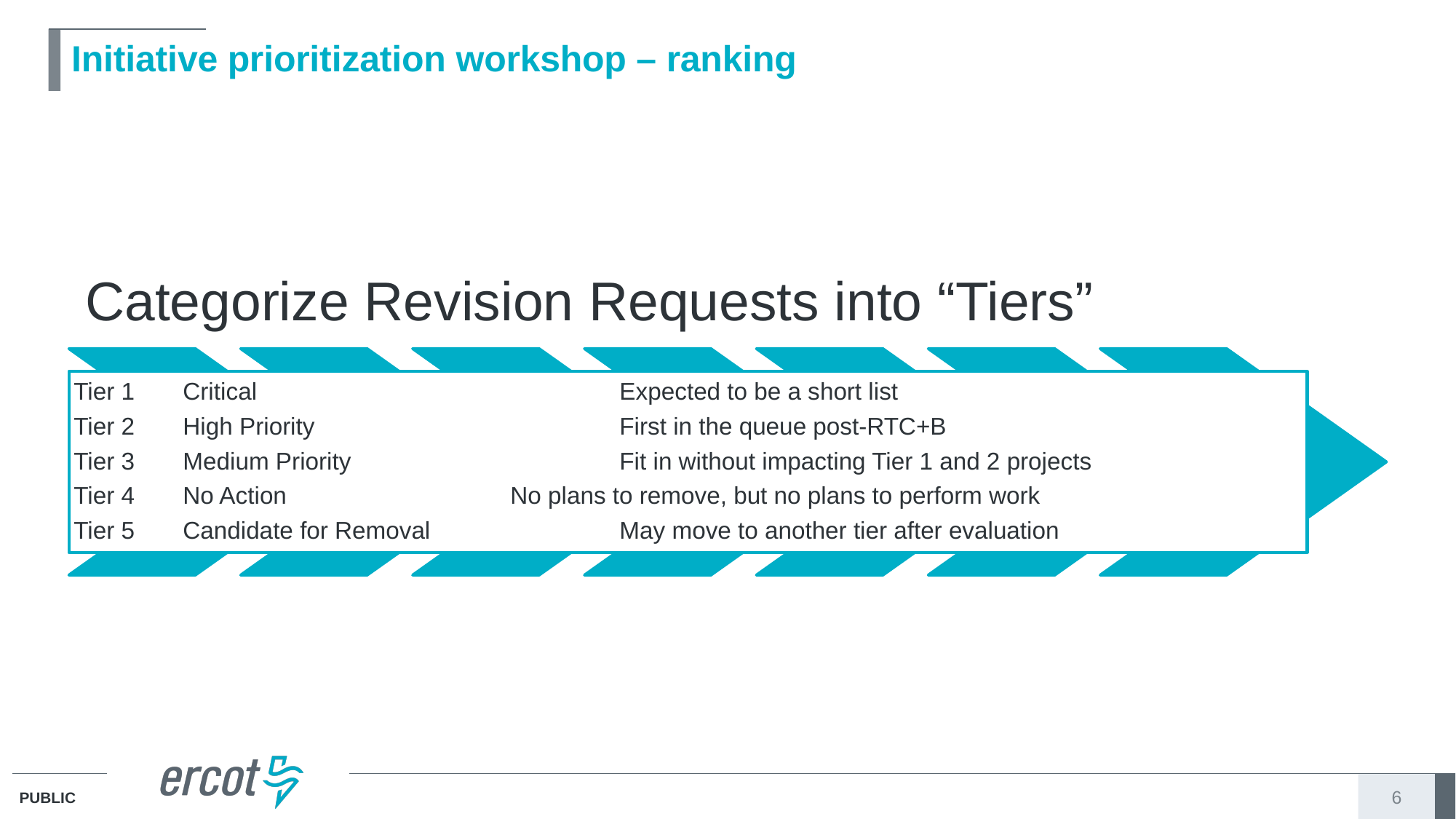

# Initiative prioritization workshop – ranking
Categorize Revision Requests into “Tiers”
Tier 1	Critical				Expected to be a short list
Tier 2	High Priority			First in the queue post-RTC+B
Tier 3	Medium Priority			Fit in without impacting Tier 1 and 2 projects
Tier 4	No Action			No plans to remove, but no plans to perform work
Tier 5	Candidate for Removal		May move to another tier after evaluation
6